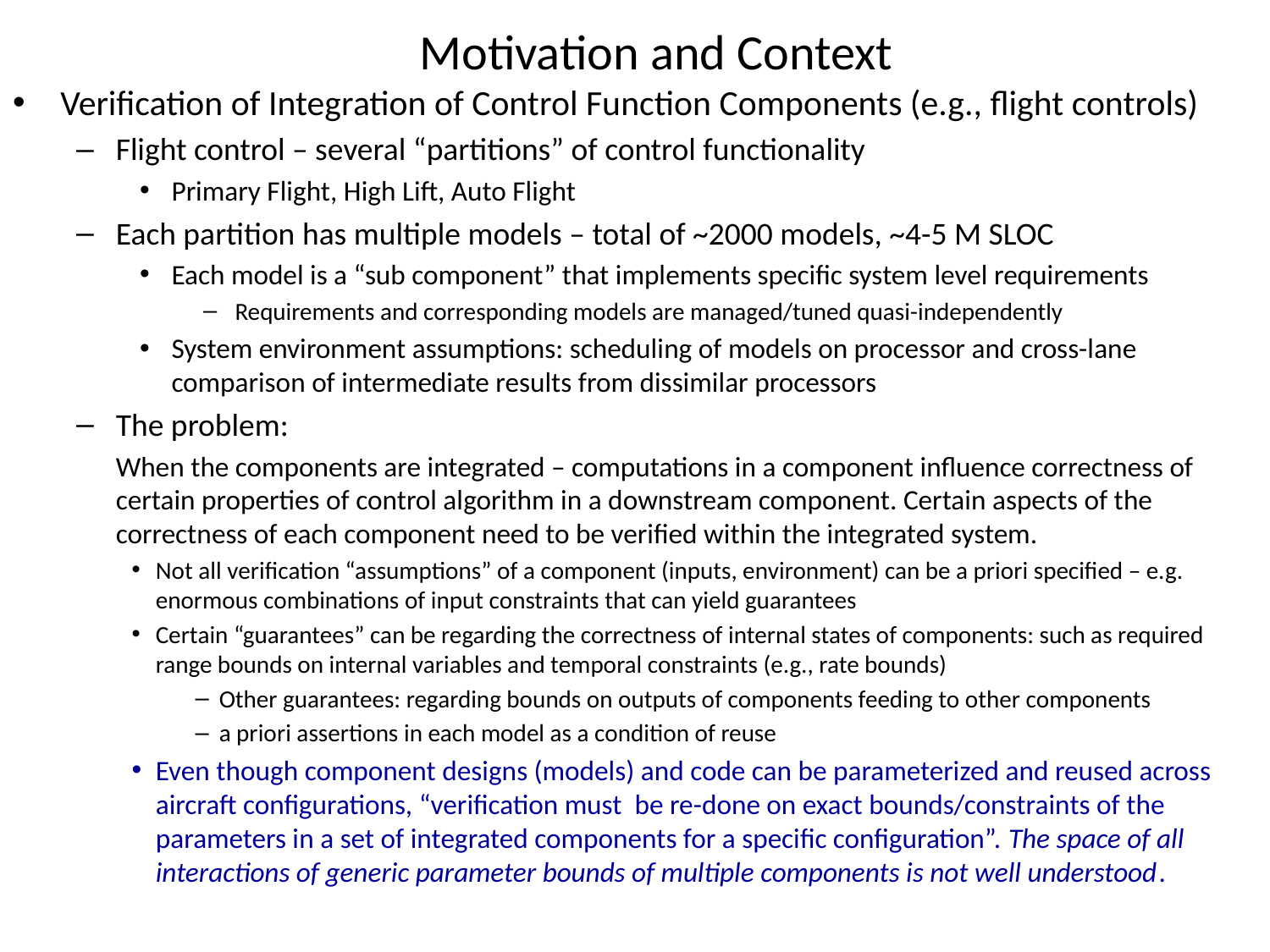

# Motivation and Context
Verification of Integration of Control Function Components (e.g., flight controls)
Flight control – several “partitions” of control functionality
Primary Flight, High Lift, Auto Flight
Each partition has multiple models – total of ~2000 models, ~4-5 M SLOC
Each model is a “sub component” that implements specific system level requirements
Requirements and corresponding models are managed/tuned quasi-independently
System environment assumptions: scheduling of models on processor and cross-lane comparison of intermediate results from dissimilar processors
The problem:
When the components are integrated – computations in a component influence correctness of certain properties of control algorithm in a downstream component. Certain aspects of the correctness of each component need to be verified within the integrated system.
Not all verification “assumptions” of a component (inputs, environment) can be a priori specified – e.g. enormous combinations of input constraints that can yield guarantees
Certain “guarantees” can be regarding the correctness of internal states of components: such as required range bounds on internal variables and temporal constraints (e.g., rate bounds)
Other guarantees: regarding bounds on outputs of components feeding to other components
a priori assertions in each model as a condition of reuse
Even though component designs (models) and code can be parameterized and reused across aircraft configurations, “verification must  be re-done on exact bounds/constraints of the parameters in a set of integrated components for a specific configuration”. The space of all interactions of generic parameter bounds of multiple components is not well understood.